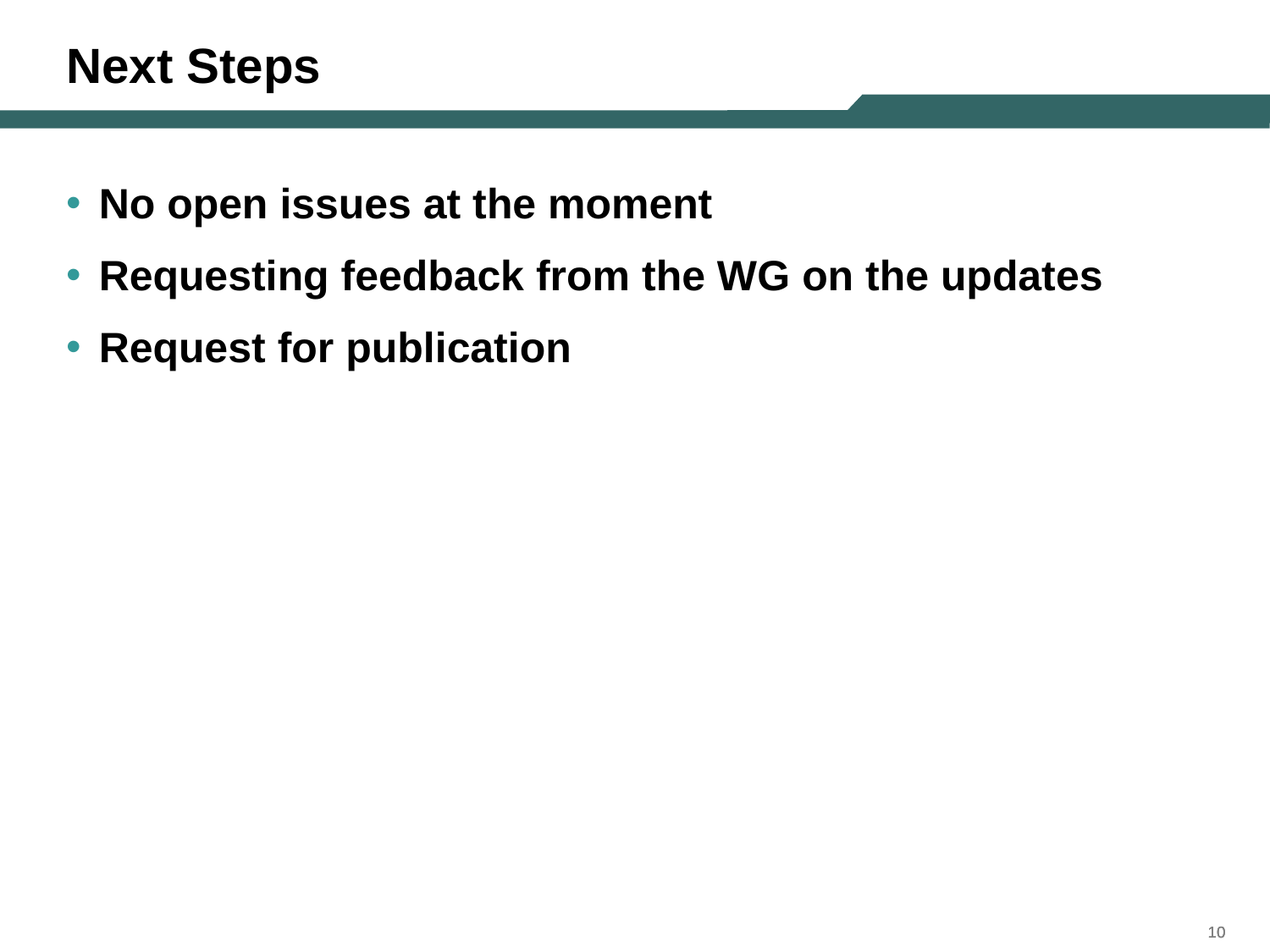

# Next Steps
No open issues at the moment
Requesting feedback from the WG on the updates
Request for publication